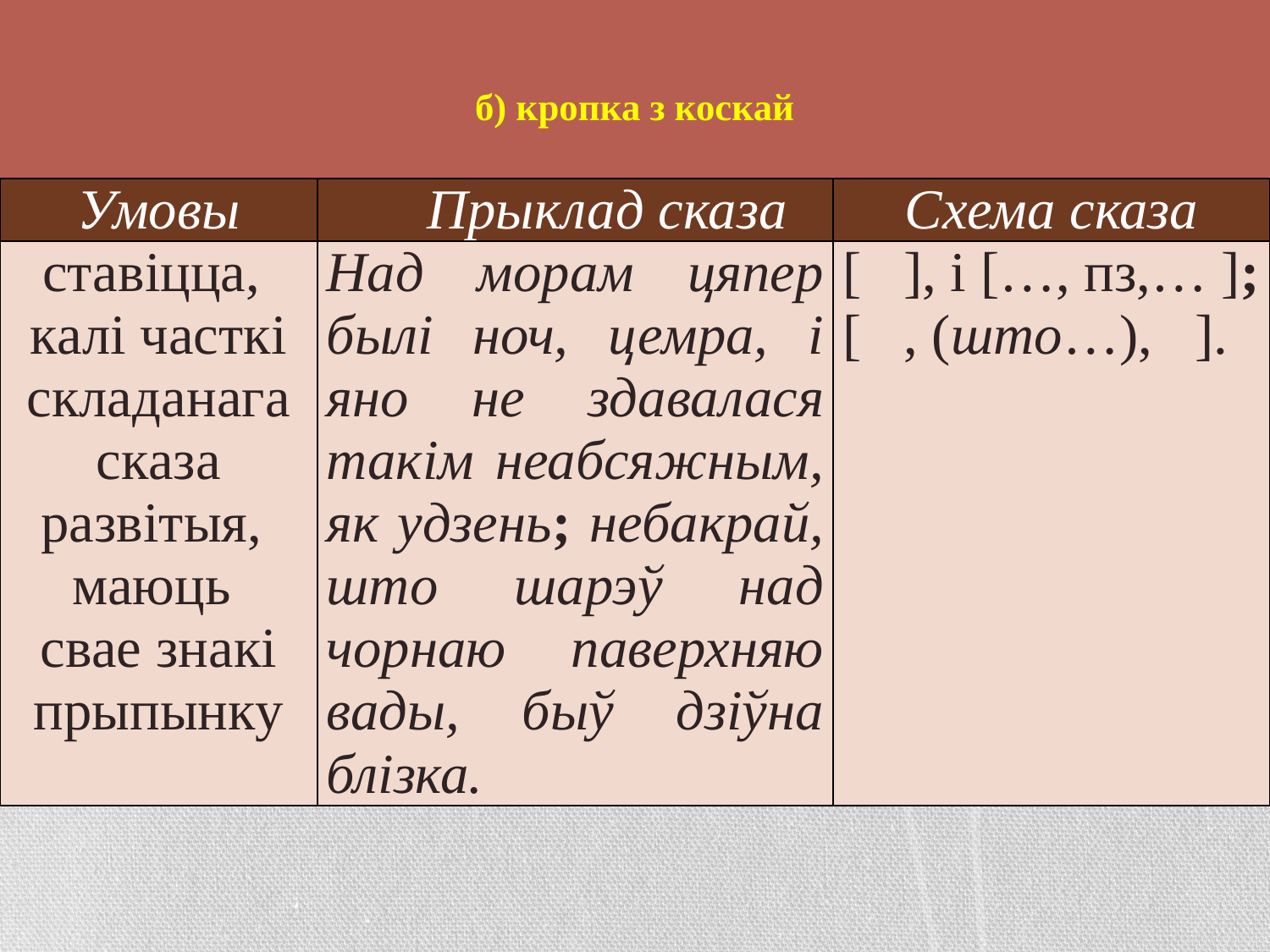

# б) кропка з коскай
| Умовы | Прыклад сказа | Схема сказа |
| --- | --- | --- |
| ставіцца, калі часткі складанага сказа развітыя, маюць свае знакі прыпынку | Над морам цяпер былі ноч, цемра, і яно не здавалася такім неабсяжным, як удзень; небакрай, што шарэў над чорнаю паверхняю вады, быў дзіўна блізка. | [ ], і […, пз,… ]; [ , (што…), ]. |